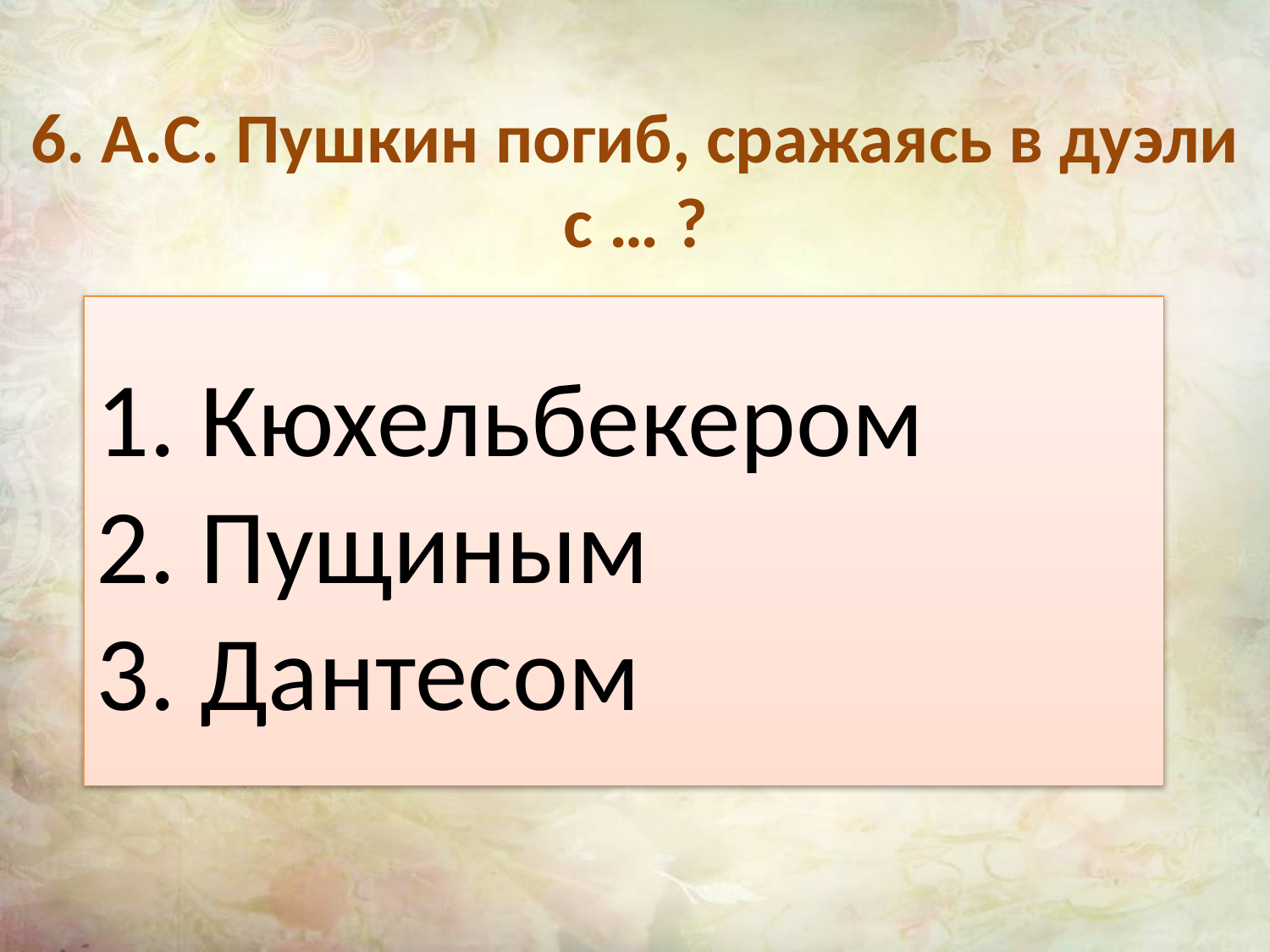

6. А.С. Пушкин погиб, сражаясь в дуэли с … ?
 Кюхельбекером
 Пущиным
 Дантесом